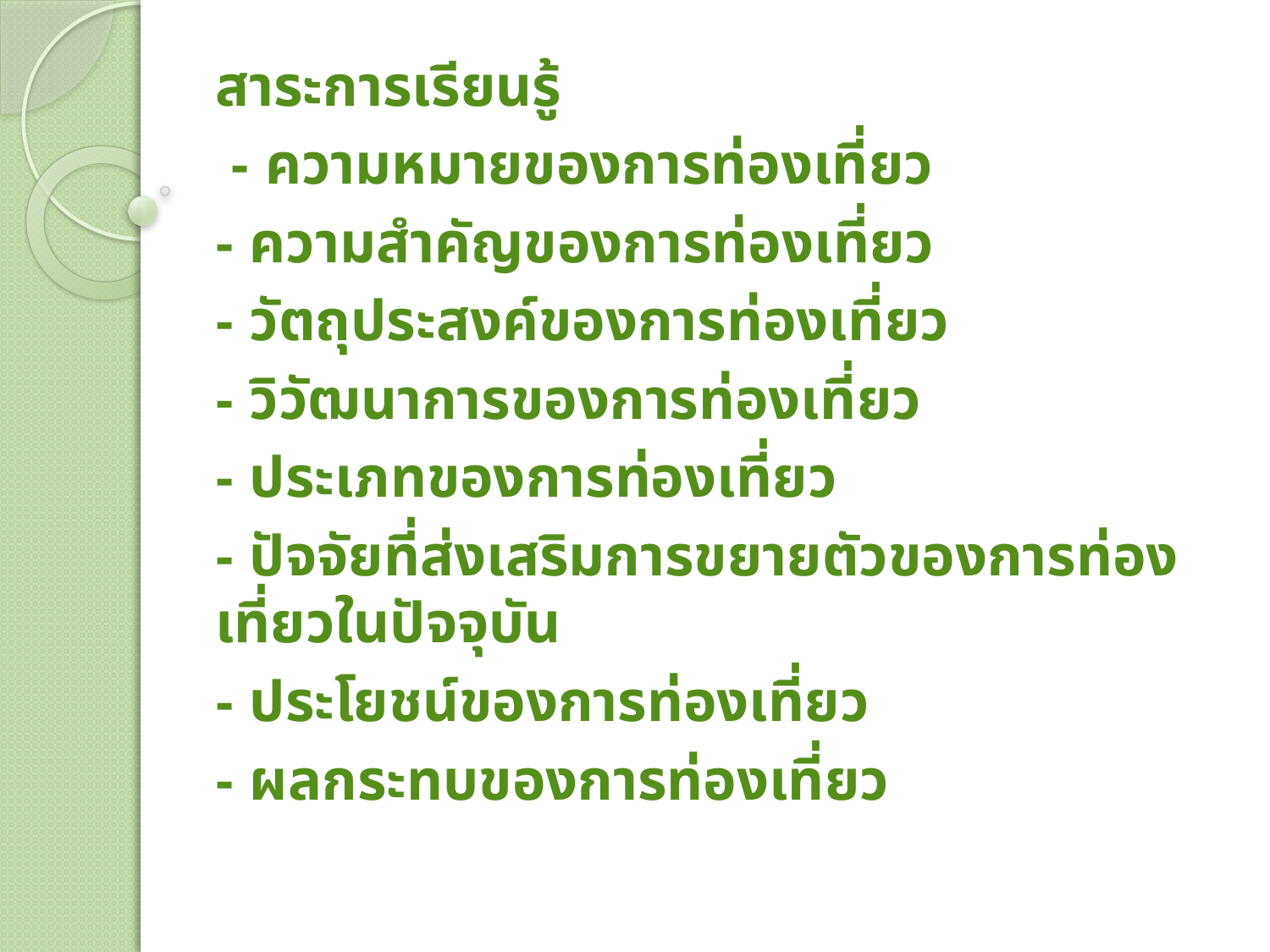

สาระการเรียนรู้
 - ความหมายของการท่องเที่ยว
- ความสำคัญของการท่องเที่ยว
- วัตถุประสงค์ของการท่องเที่ยว
- วิวัฒนาการของการท่องเที่ยว
- ประเภทของการท่องเที่ยว
- ปัจจัยที่ส่งเสริมการขยายตัวของการท่องเที่ยวในปัจจุบัน
- ประโยชน์ของการท่องเที่ยว
- ผลกระทบของการท่องเที่ยว